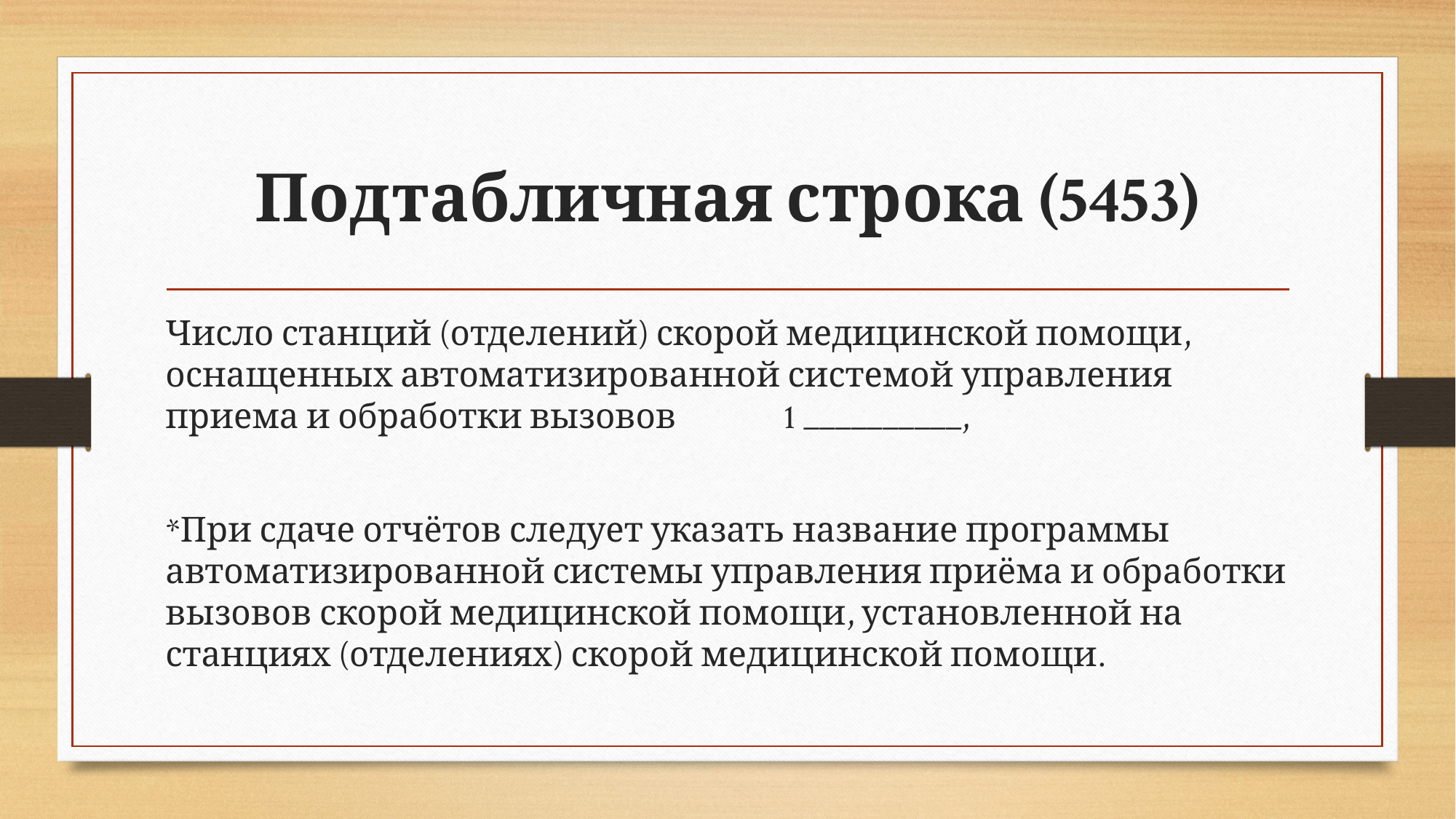

# Подтабличная строка (5453)
Число станций (отделений) скорой медицинской помощи, оснащенных автоматизированной системой управления приема и обработки вызовов              1 __________,

*При сдаче отчётов следует указать название программы автоматизированной системы управления приёма и обработки вызовов скорой медицинской помощи, установленной на станциях (отделениях) скорой медицинской помощи.